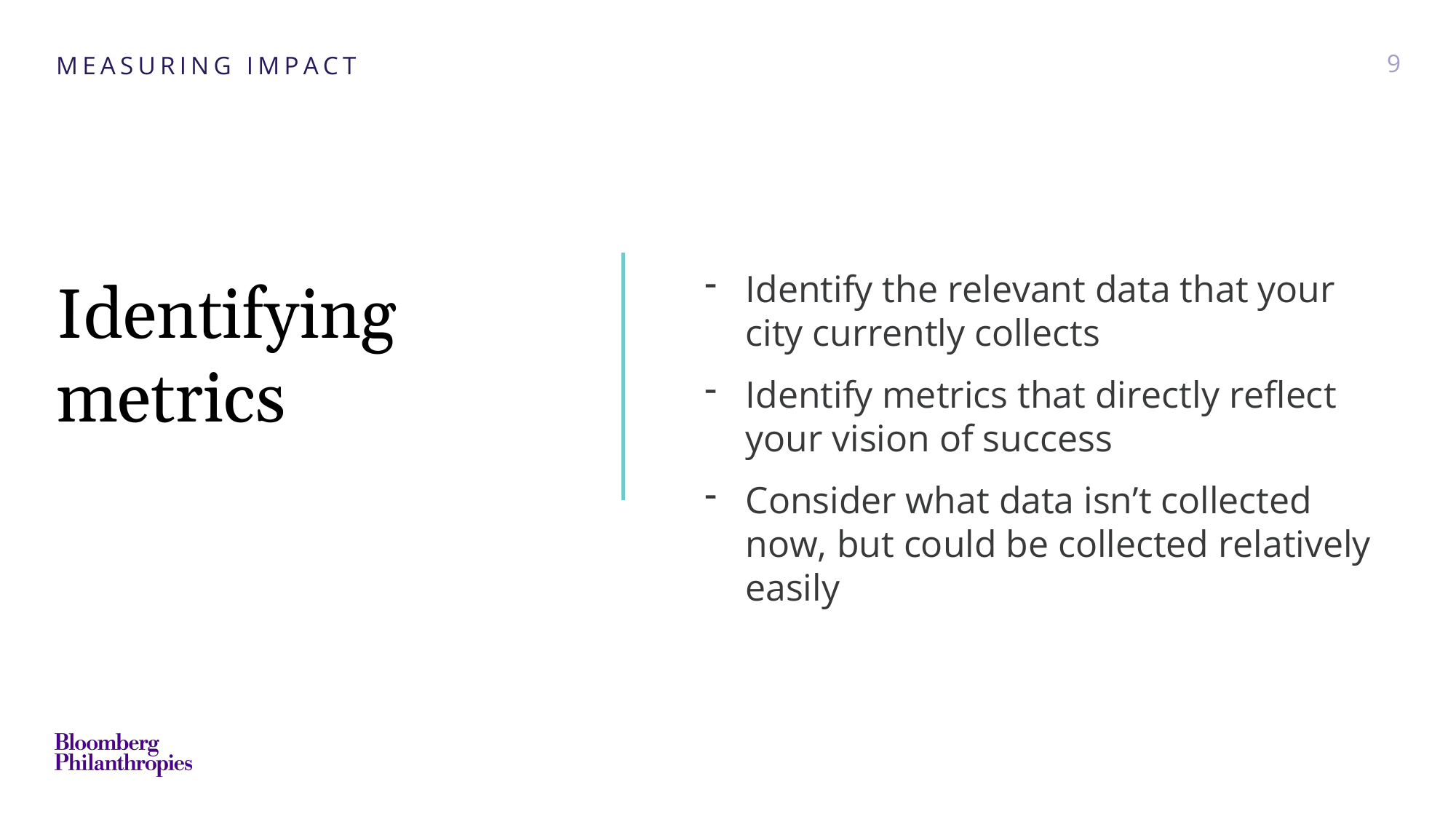

MEASURING IMPACT
9
Identify the relevant data that your city currently collects
Identify metrics that directly reflect your vision of success
Consider what data isn’t collected now, but could be collected relatively easily

Identifying metrics